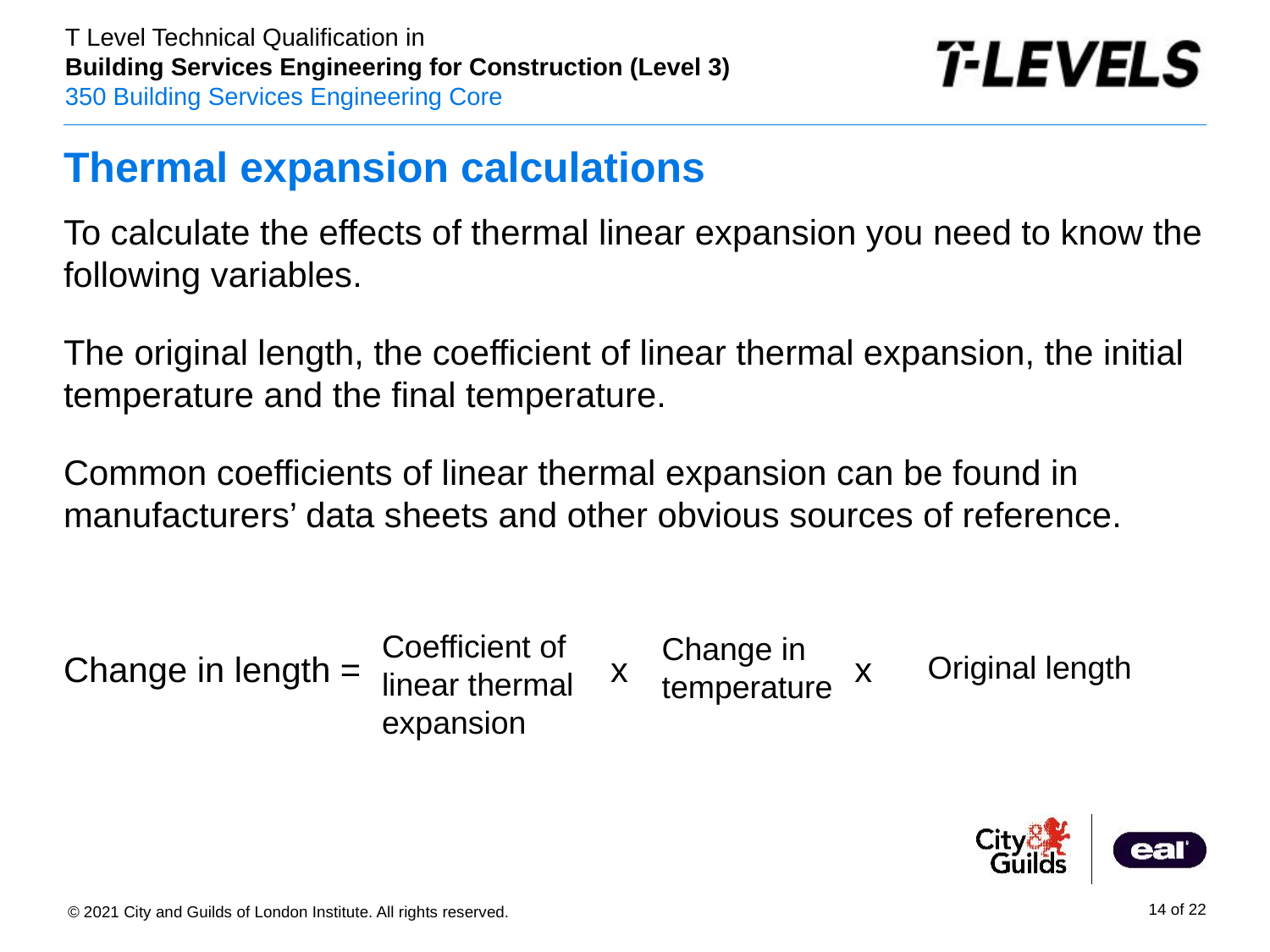

# Thermal expansion calculations
To calculate the effects of thermal linear expansion you need to know the following variables.
The original length, the coefficient of linear thermal expansion, the initial temperature and the final temperature.
Common coefficients of linear thermal expansion can be found in manufacturers’ data sheets and other obvious sources of reference.

Change in length = 		    x		   x

Coefficient of linear thermal expansion
Change in temperature
Original length